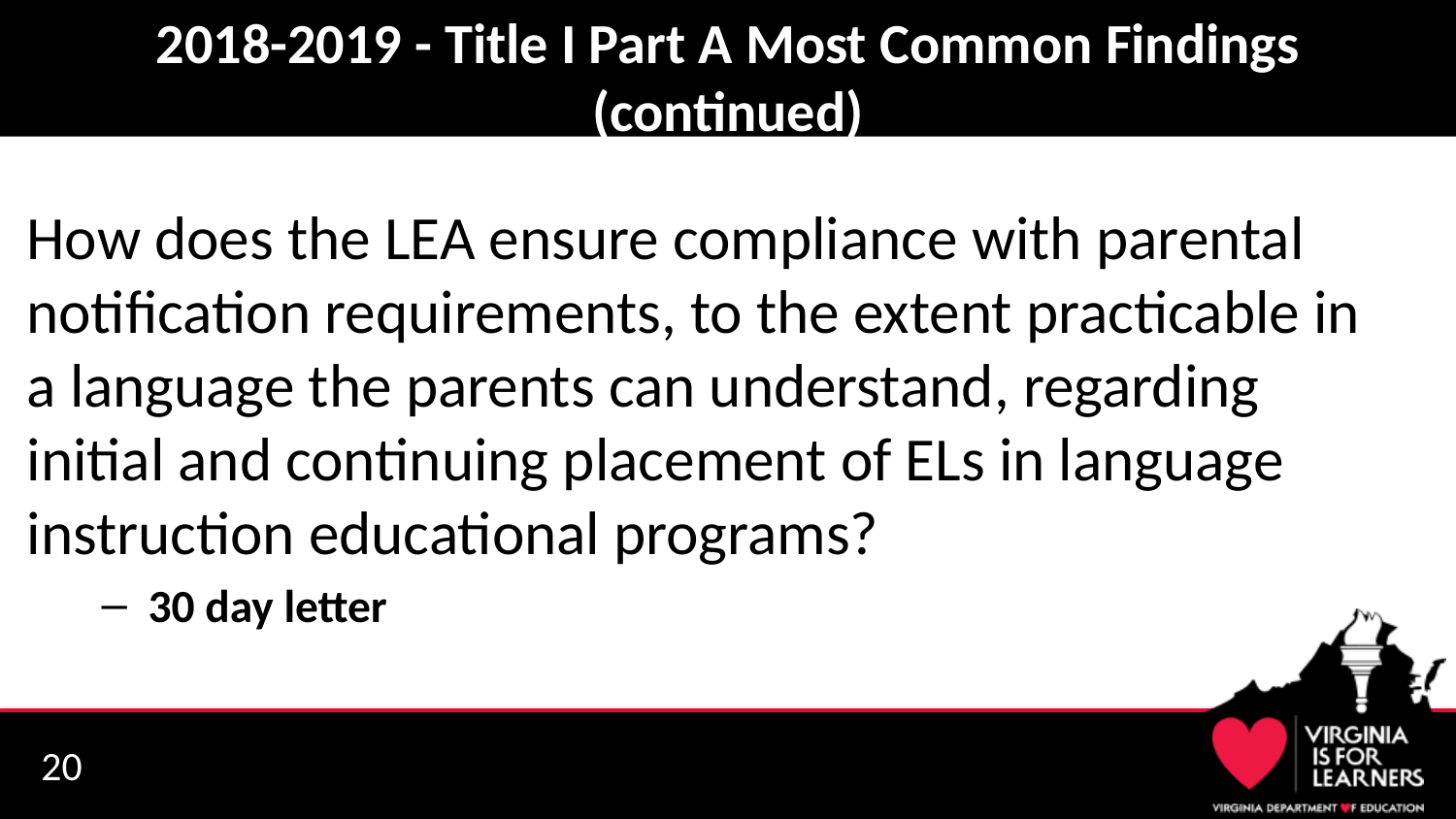

# 2018-2019 - Title I Part A Most Common Findings (continued)
How does the LEA ensure compliance with parental notification requirements, to the extent practicable in a language the parents can understand, regarding initial and continuing placement of ELs in language instruction educational programs?
30 day letter